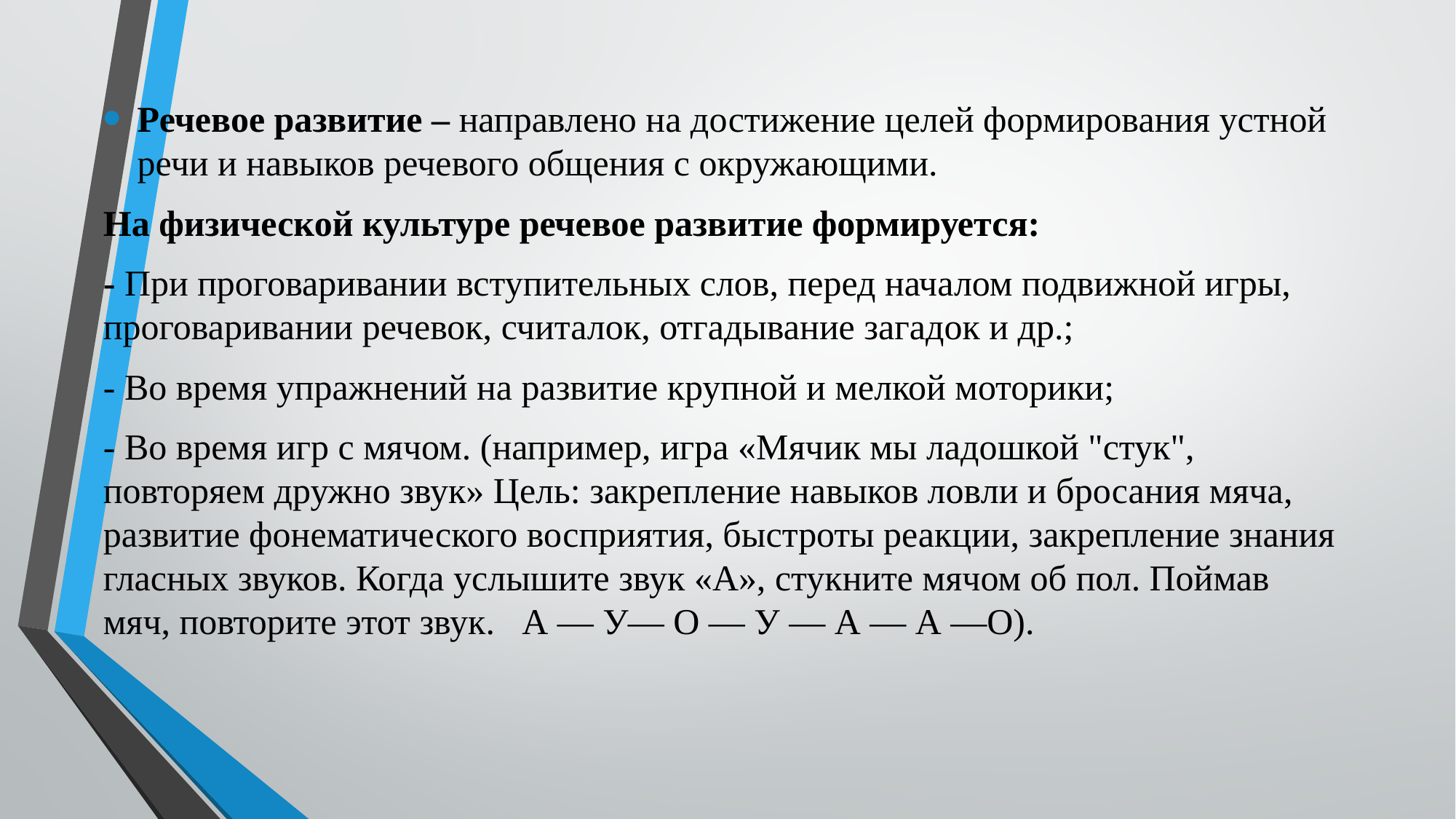

Речевое развитие – направлено на достижение целей формирования устной речи и навыков речевого общения с окружающими.
На физической культуре речевое развитие формируется:
- При проговаривании вступительных слов, перед началом подвижной игры, проговаривании речевок, считалок, отгадывание загадок и др.;
- Во время упражнений на развитие крупной и мелкой моторики;
- Во время игр с мячом. (например, игра «Мячик мы ладошкой "стук", повторяем дружно звук» Цель: закрепление навыков ловли и бросания мяча, развитие фонематического восприятия, быстроты реакции, закрепление знания гласных звуков. Когда услышите звук «А», стукните мячом об пол. Поймав мяч, повторите этот звук.   А — У— О — У — А — А —О).